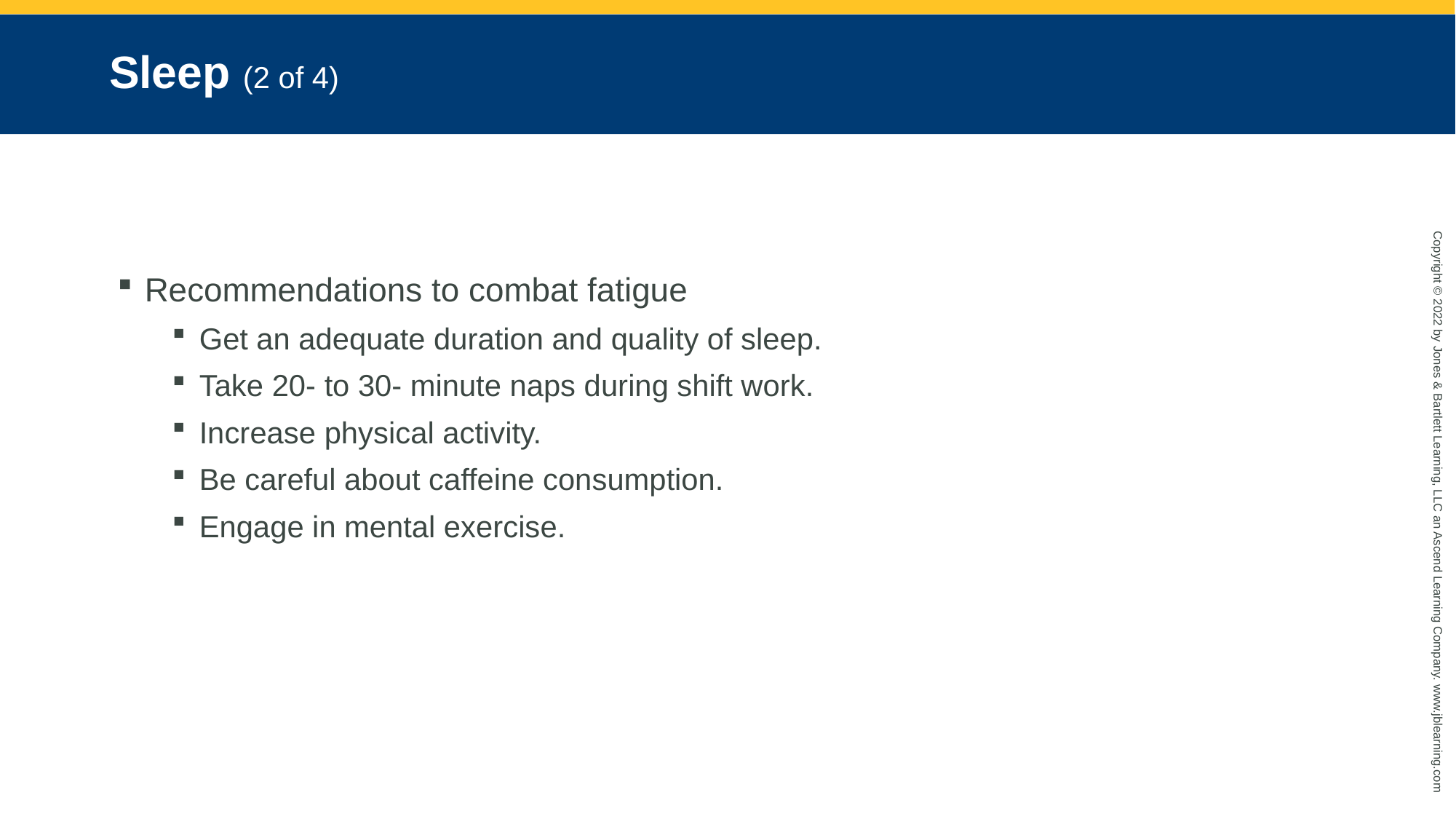

# Sleep (2 of 4)
Recommendations to combat fatigue
Get an adequate duration and quality of sleep.
Take 20- to 30- minute naps during shift work.
Increase physical activity.
Be careful about caffeine consumption.
Engage in mental exercise.